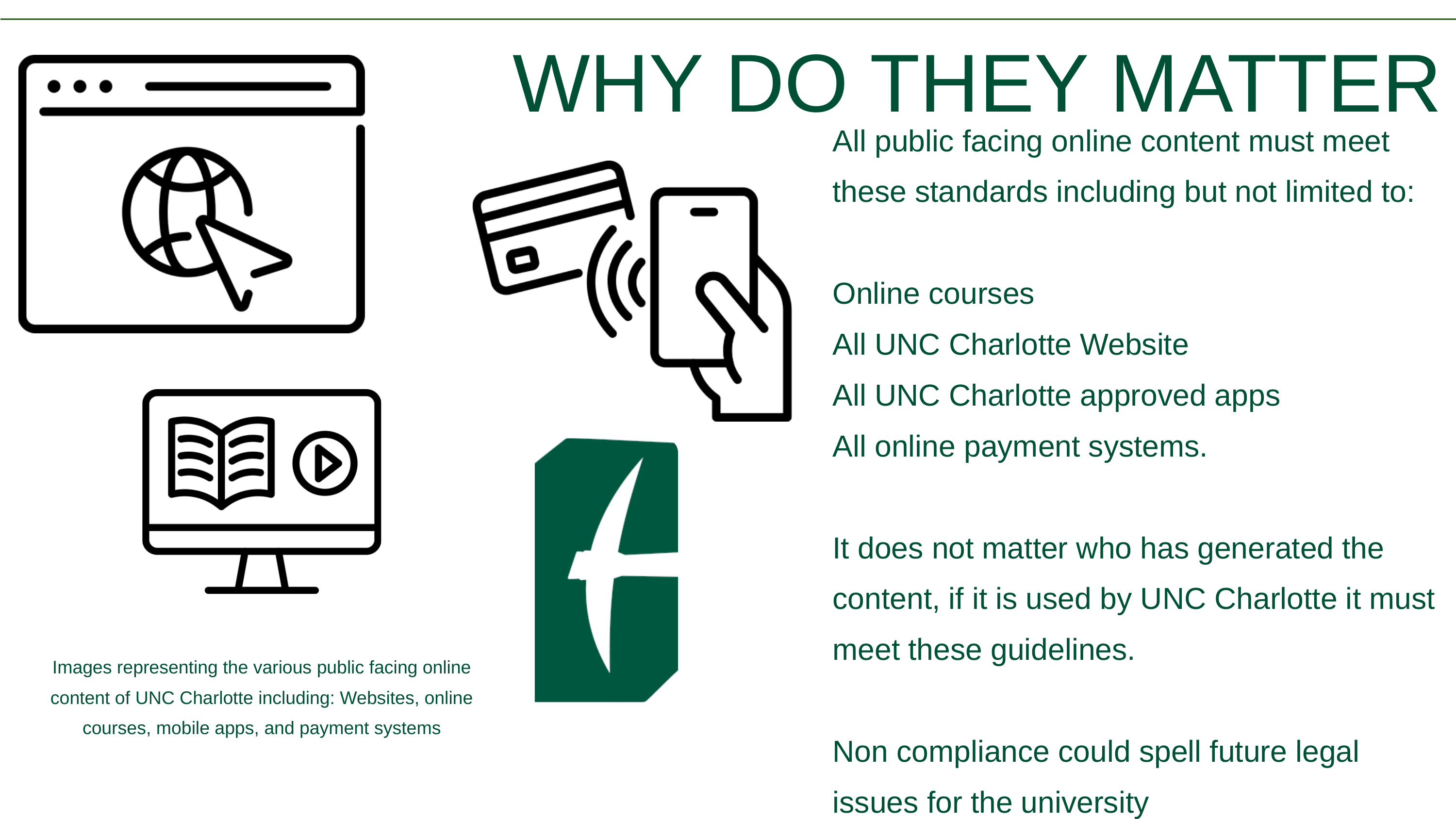

WHY DO THEY MATTER
All public facing online content must meet these standards including but not limited to:

Online courses
All UNC Charlotte Website
All UNC Charlotte approved apps
All online payment systems.

It does not matter who has generated the content, if it is used by UNC Charlotte it must meet these guidelines.

Non compliance could spell future legal issues for the university

Images representing the various public facing online content of UNC Charlotte including: Websites, online courses, mobile apps, and payment systems